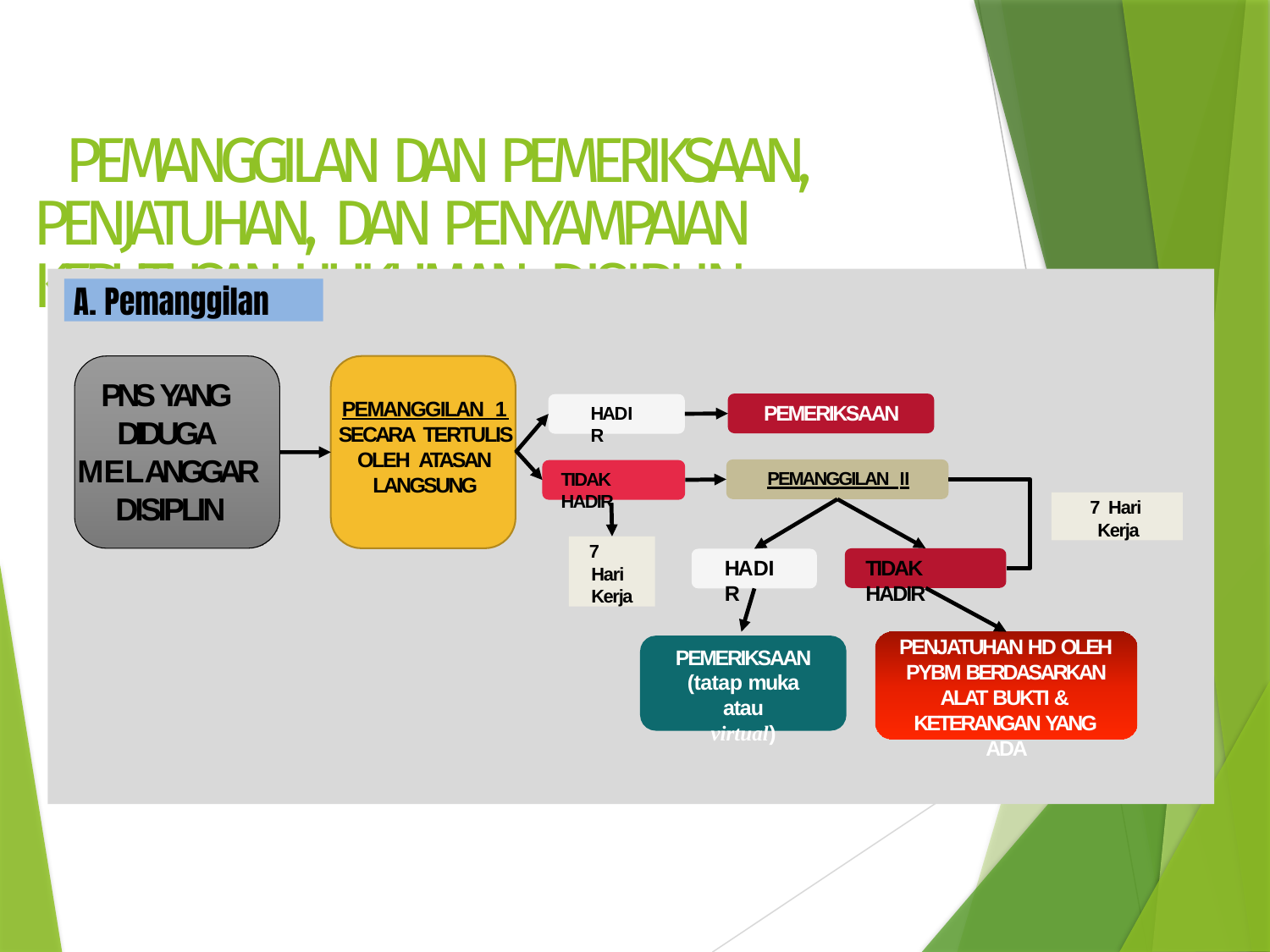

# PEMANGGILAN DAN PEMERIKSAAN, PENJATUHAN,  DAN PENYAMPAIAN KEPUTUSAN HUKUMAN DISIPLIN

A. Pemanggilan

PNS YANG  DIDUGA  MELANGGAR  DISIPLIN

PEMANGGILAN  1  SECARA  TERTULIS OLEH  ATASAN  LANGSUNG
PEMERIKSAAN
HADIR

PEMANGGILAN  II
TIDAK HADIR

7  Hari  Kerja
7 Hari  Kerja

TIDAK HADIR
HADIR

PENJATUHAN HD OLEH  PYBM BERDASARKAN  ALAT BUKTI &  KETERANGAN YANG  ADA

PEMERIKSAAN
(tatap muka atau
virtual)